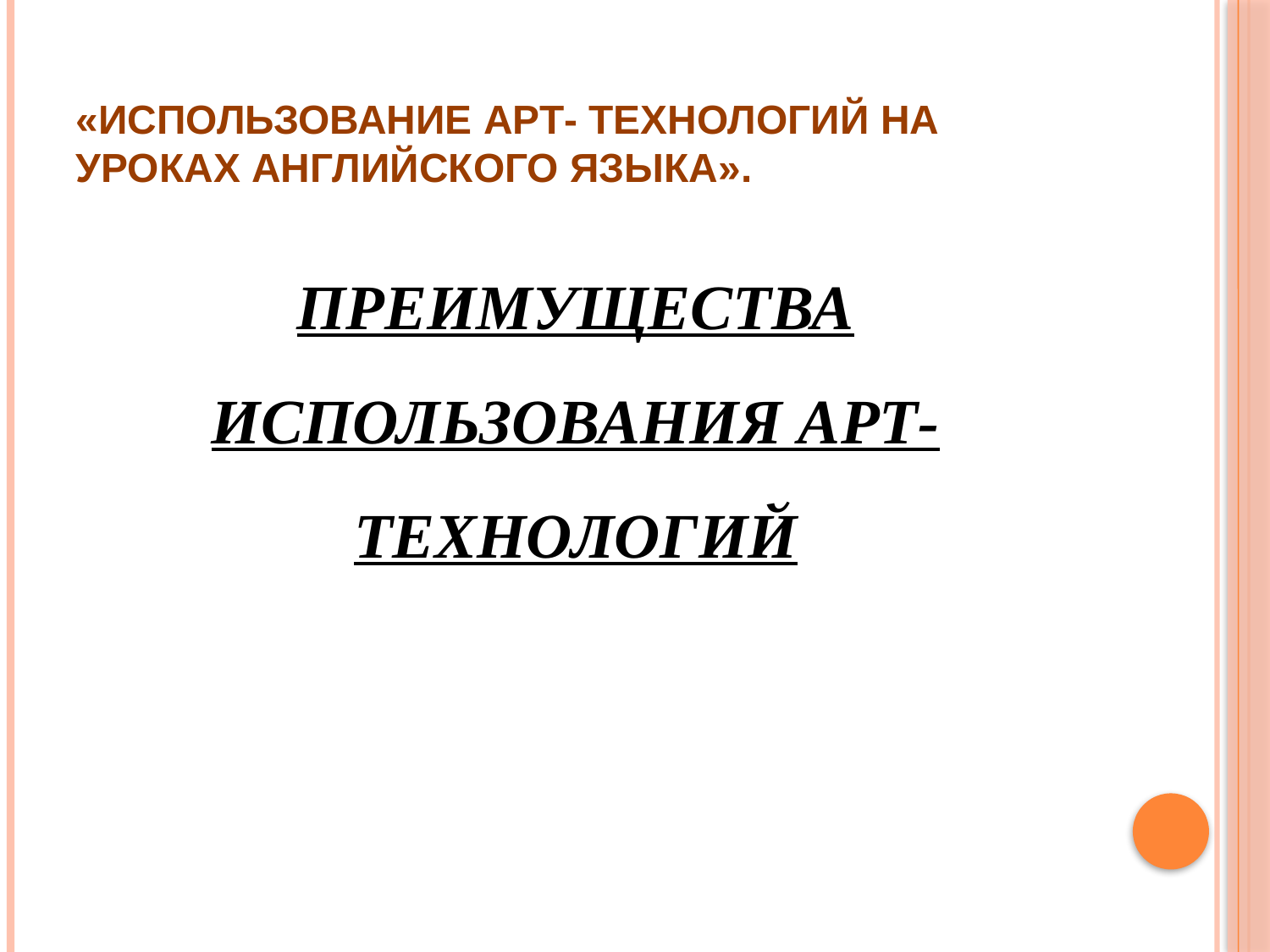

# «Использование арт- технологий на уроках английского языка».
ПРЕИМУЩЕСТВА ИСПОЛЬЗОВАНИЯ АРТ-ТЕХНОЛОГИЙ